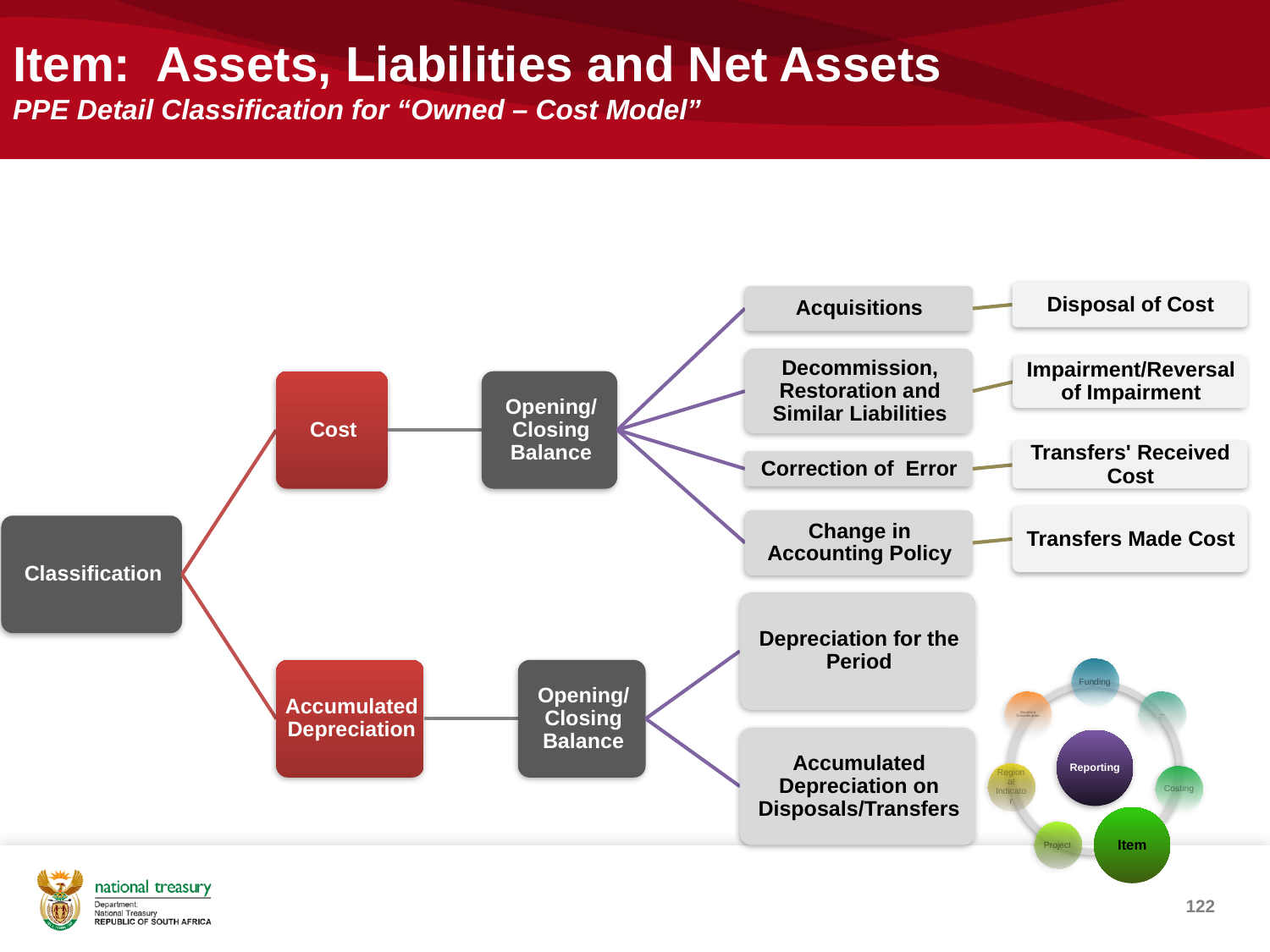

# Item:  Assets, Liabilities and Net Assets PPE Detail Classification for “Owned – Cost Model” Assets – Non-current Assets
Classification

Cost

Opening/ Closing Balance

Acquisitions

Disposal of Cost

Decommission, Restoration and Similar Liabilities

Impairment/Reversal of Impairment

Correction of  Error

Transfers' Received Cost

Change in Accounting Policy

Transfers Made Cost

Accumulated Depreciation

Opening/ Closing Balance

Depreciation for the Period

Accumulated Depreciation on Disposals/Transfers
Reporting
Funding
Function
Costing
Item
Project
Regional Indicator
Standard Classification
122